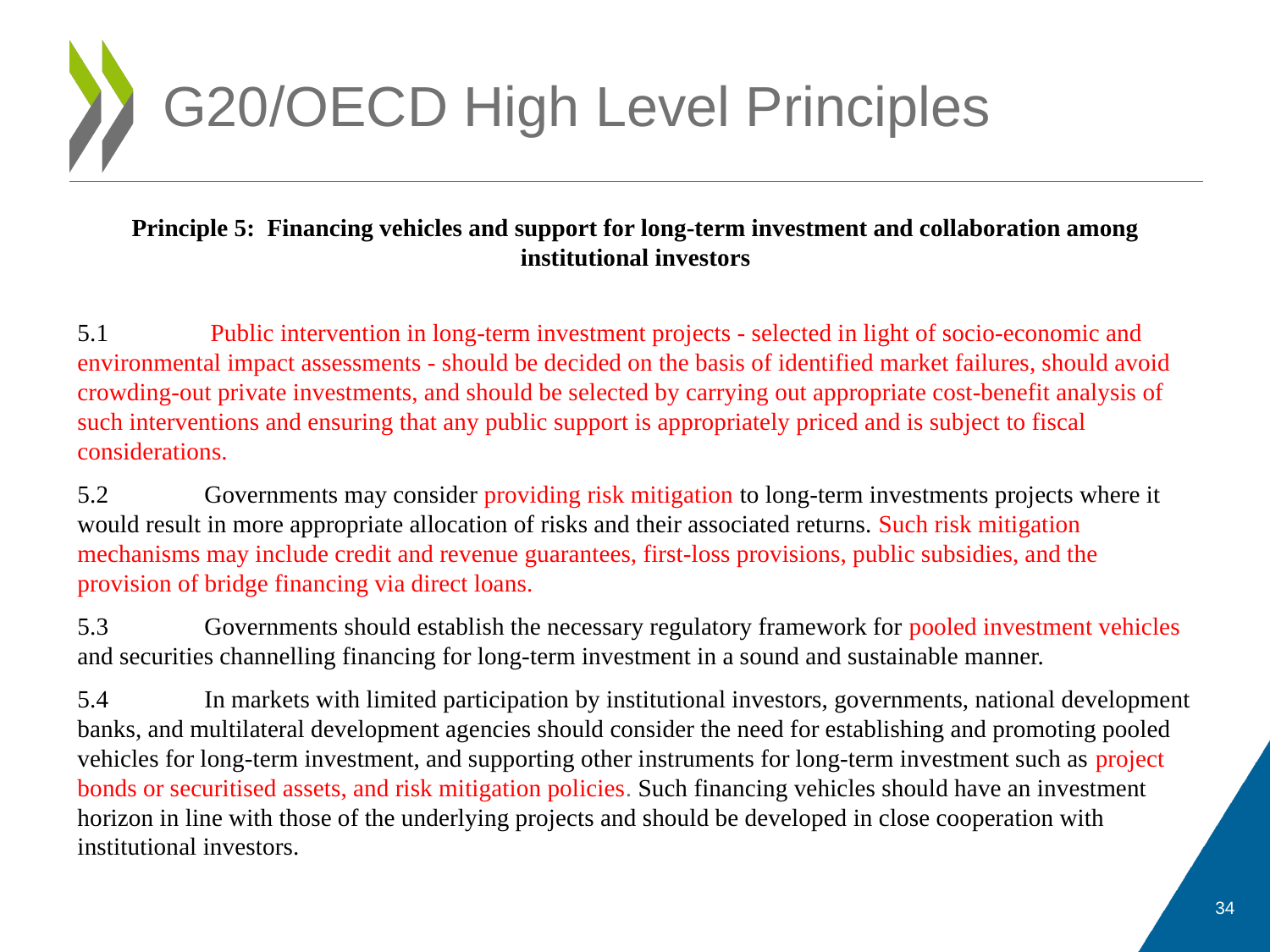

# G20/OECD High Level Principles
Principle 5:  Financing vehicles and support for long-term investment and collaboration among institutional investors
5.1	 Public intervention in long-term investment projects - selected in light of socio-economic and environmental impact assessments - should be decided on the basis of identified market failures, should avoid crowding-out private investments, and should be selected by carrying out appropriate cost-benefit analysis of such interventions and ensuring that any public support is appropriately priced and is subject to fiscal considerations.
5.2	Governments may consider providing risk mitigation to long-term investments projects where it would result in more appropriate allocation of risks and their associated returns. Such risk mitigation mechanisms may include credit and revenue guarantees, first-loss provisions, public subsidies, and the provision of bridge financing via direct loans.
5.3	Governments should establish the necessary regulatory framework for pooled investment vehicles and securities channelling financing for long-term investment in a sound and sustainable manner.
5.4	In markets with limited participation by institutional investors, governments, national development banks, and multilateral development agencies should consider the need for establishing and promoting pooled vehicles for long-term investment, and supporting other instruments for long-term investment such as project bonds or securitised assets, and risk mitigation policies. Such financing vehicles should have an investment horizon in line with those of the underlying projects and should be developed in close cooperation with institutional investors.
34